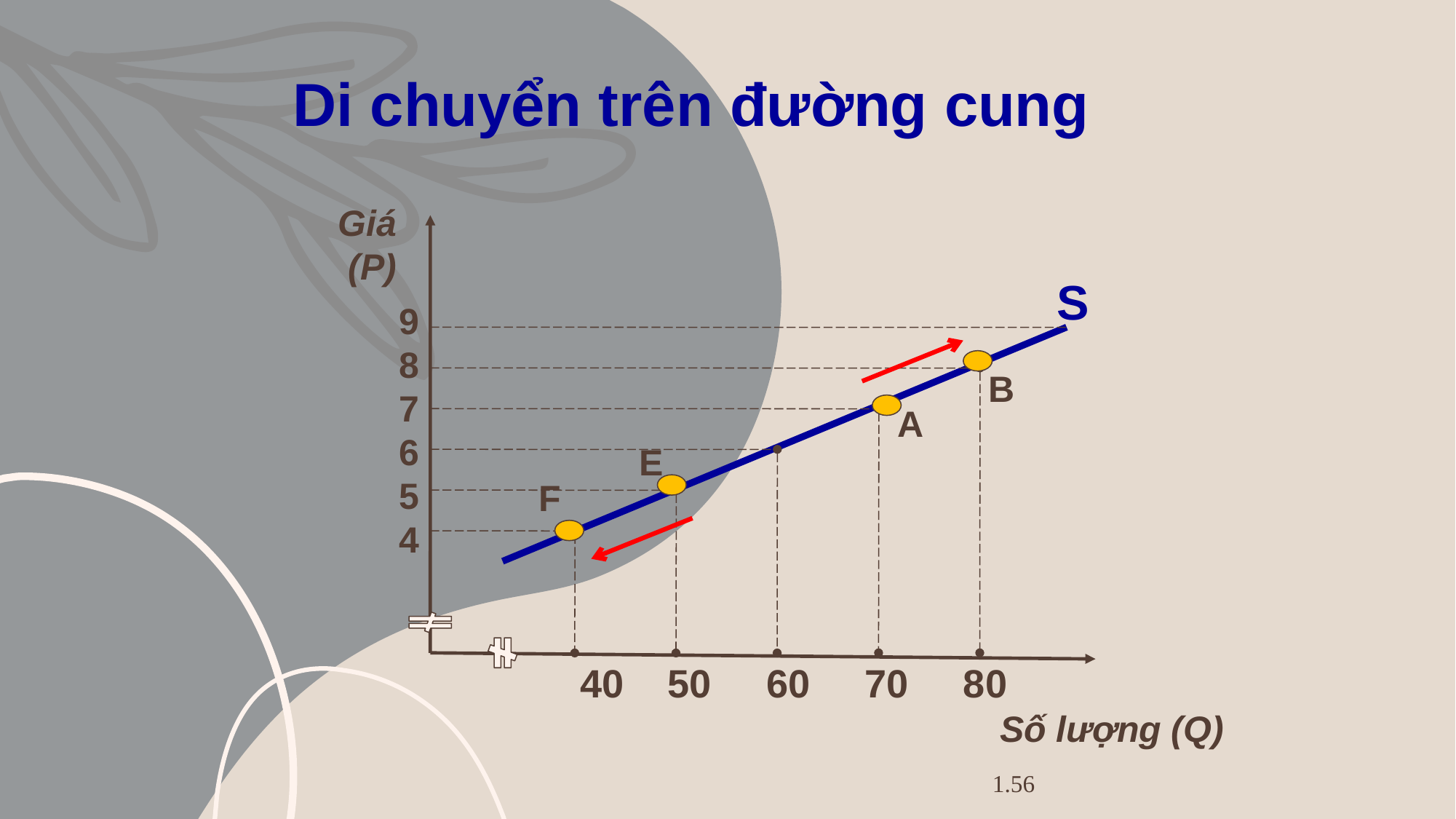

Di chuyển trên đường cung
Giá
(P)

9
8
7
6
5
4
S

 40    50     60     70     80
Số lượng (Q)

B
A

E

F

1.56